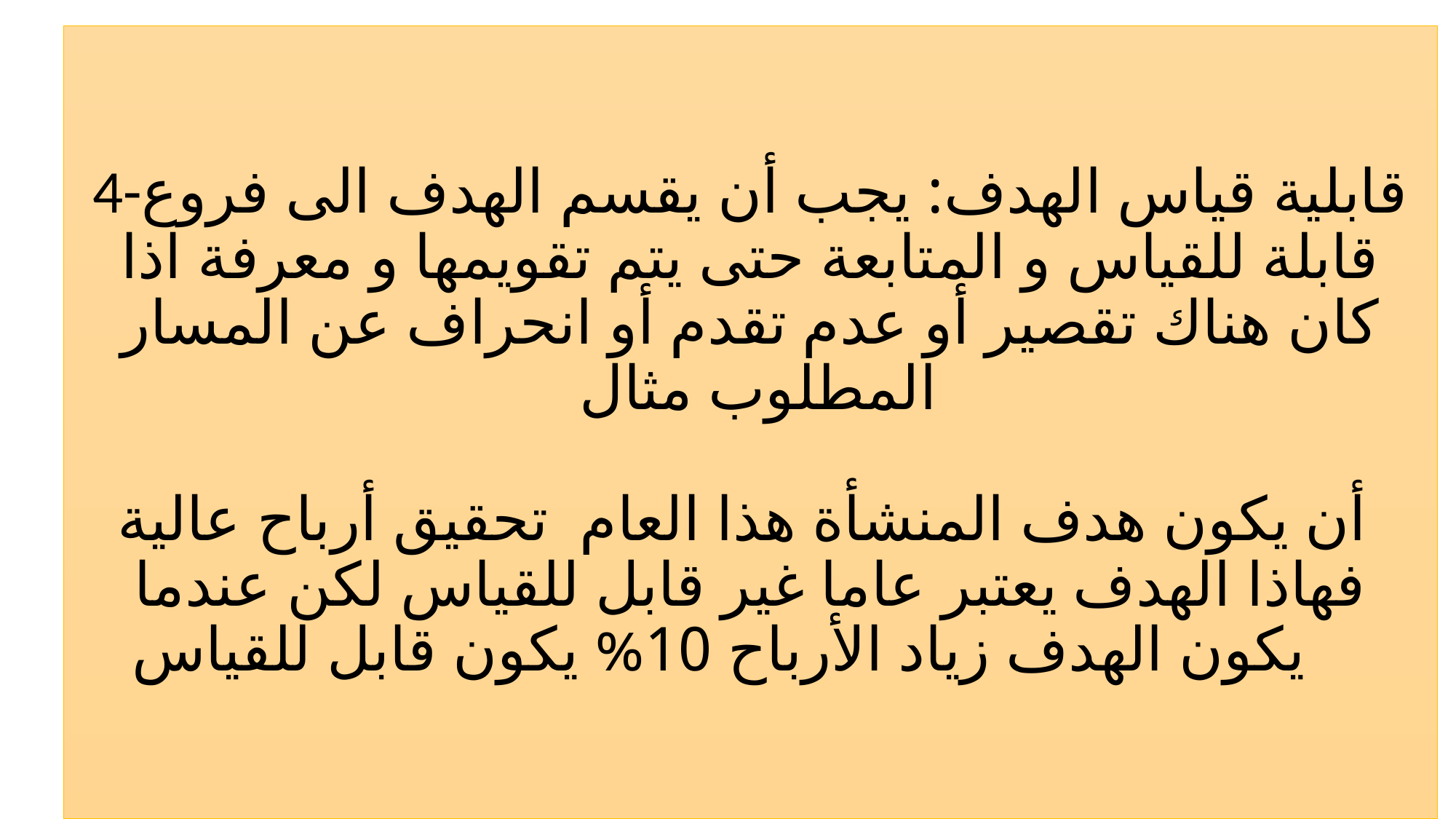

# 4-قابلية قياس الهدف: يجب أن يقسم الهدف الى فروع قابلة للقياس و المتابعة حتى يتم تقويمها و معرفة اذا كان هناك تقصير أو عدم تقدم أو انحراف عن المسار المطلوب مثال أن يكون هدف المنشأة هذا العام  تحقيق أرباح عالية فهاذا الهدف يعتبر عاما غير قابل للقياس لكن عندما يكون الهدف زياد الأرباح 10% يكون قابل للقياس